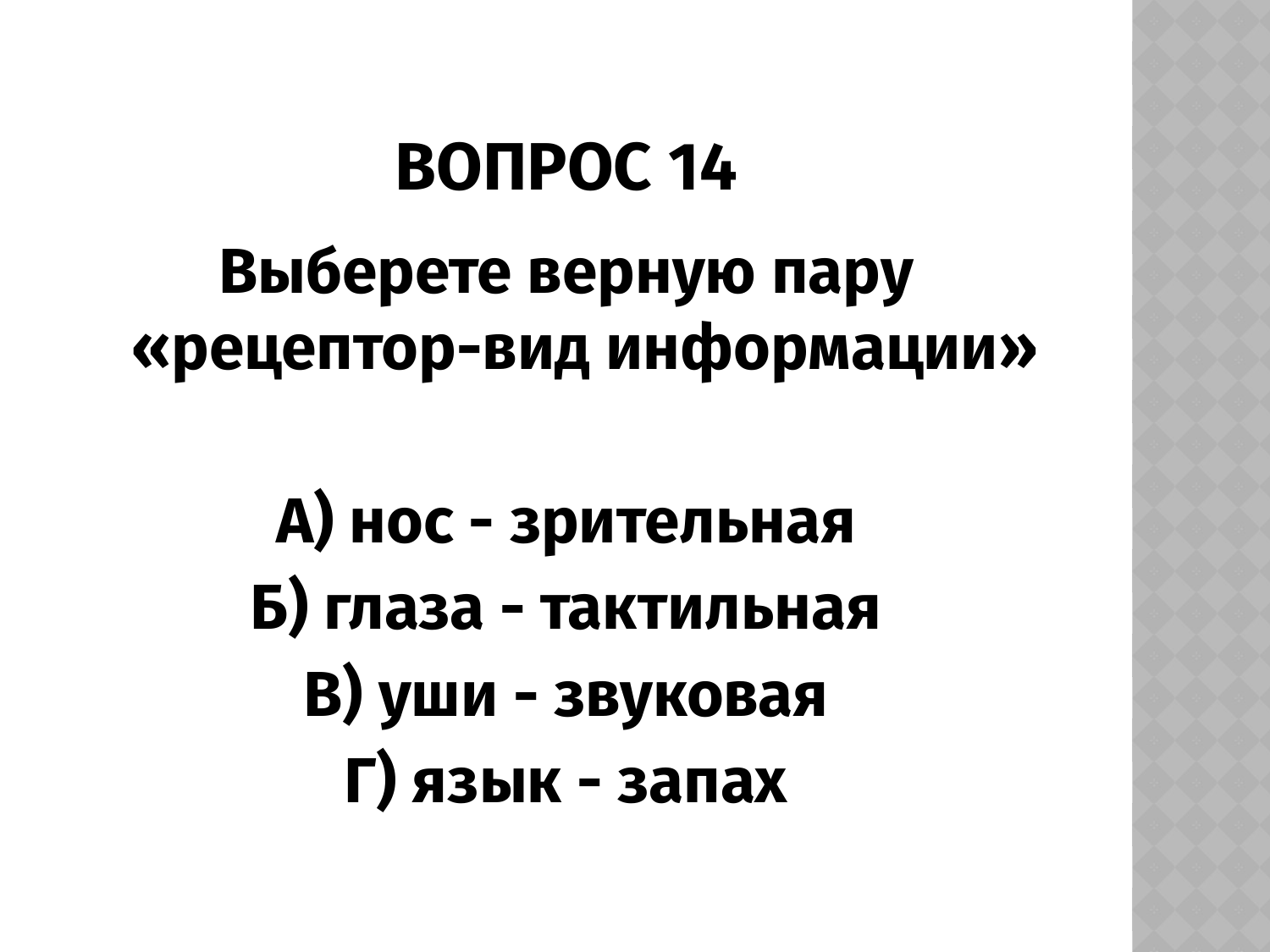

# Вопрос 14
Выберете верную пару «рецептор-вид информации»

А) нос - зрительная
Б) глаза - тактильная
В) уши - звуковая
Г) язык - запах